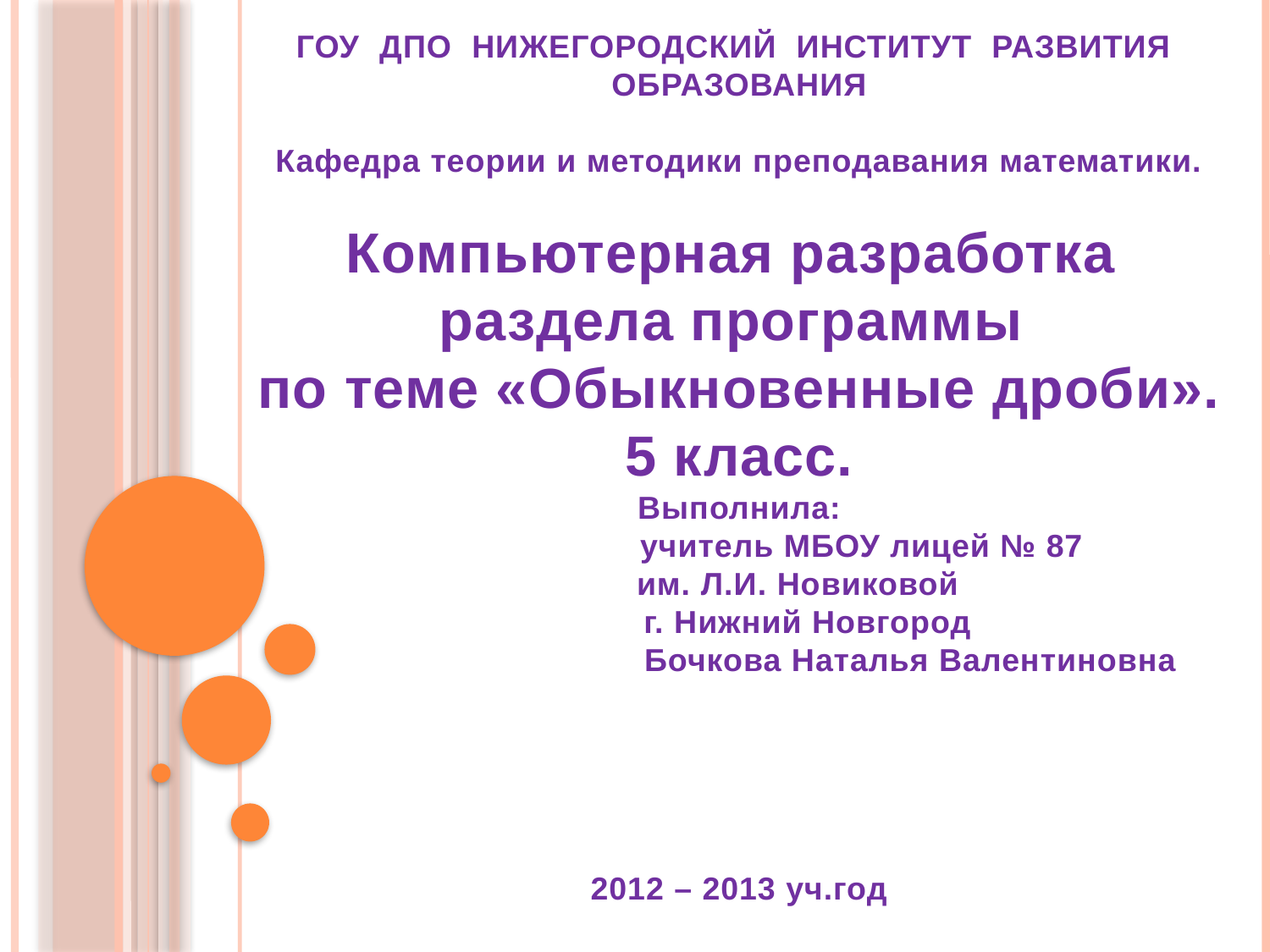

ГОУ  ДПО  НИЖЕГОРОДСКИЙ  ИНСТИТУТ  РАЗВИТИЯ  ОБРАЗОВАНИЯ

Кафедра теории и методики преподавания математики.

Компьютерная разработка
раздела программы
по теме «Обыкновенные дроби».
5 класс.
Выполнила:
                          учитель МБОУ лицей № 87
             им. Л.И. Новиковой
              г. Нижний Новгород
                                   Бочкова Наталья Валентиновна

2012 – 2013 уч.год
#